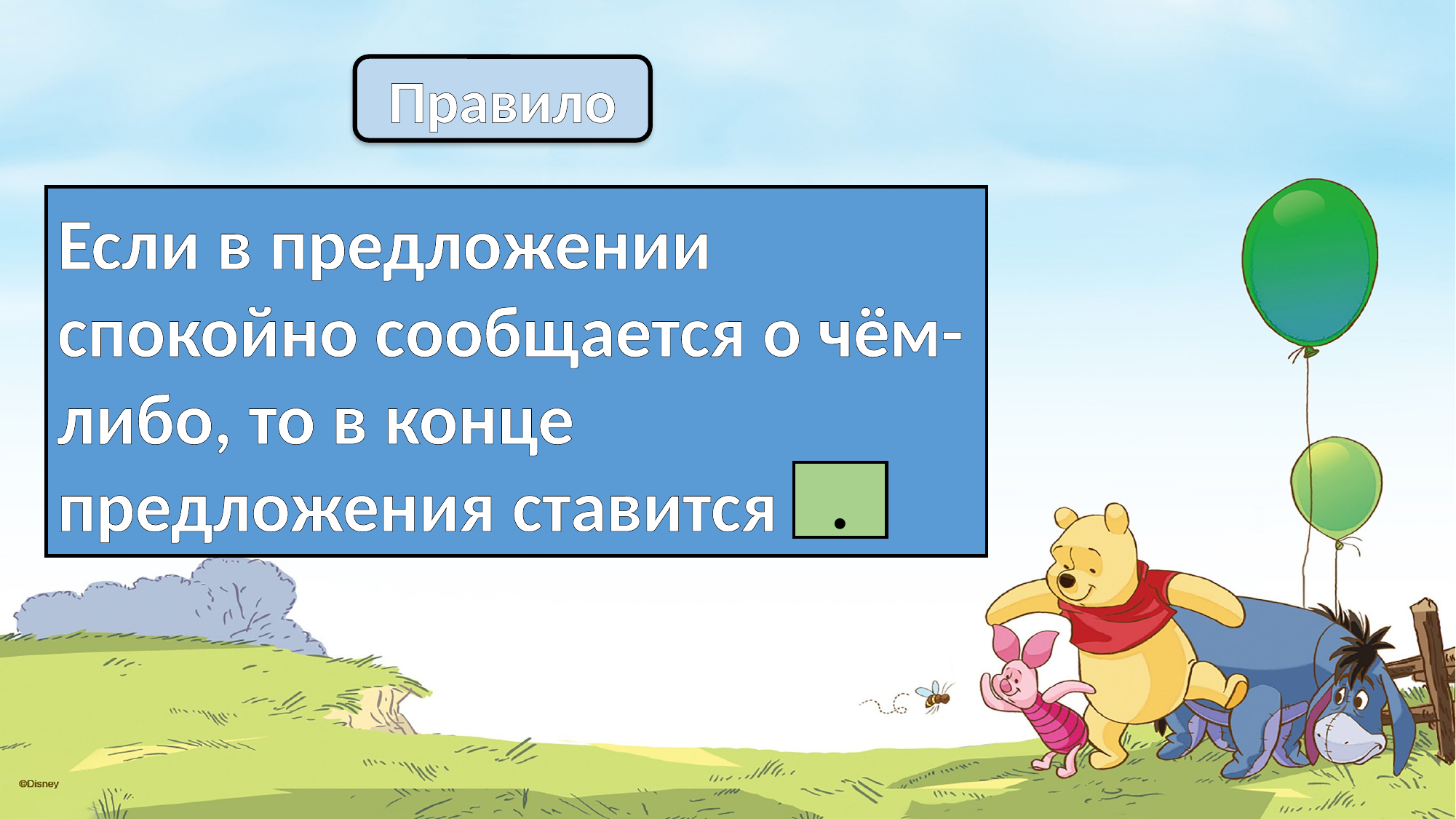

Правило
Если в предложении спокойно сообщается о чём-либо, то в конце предложения ставится ….
.